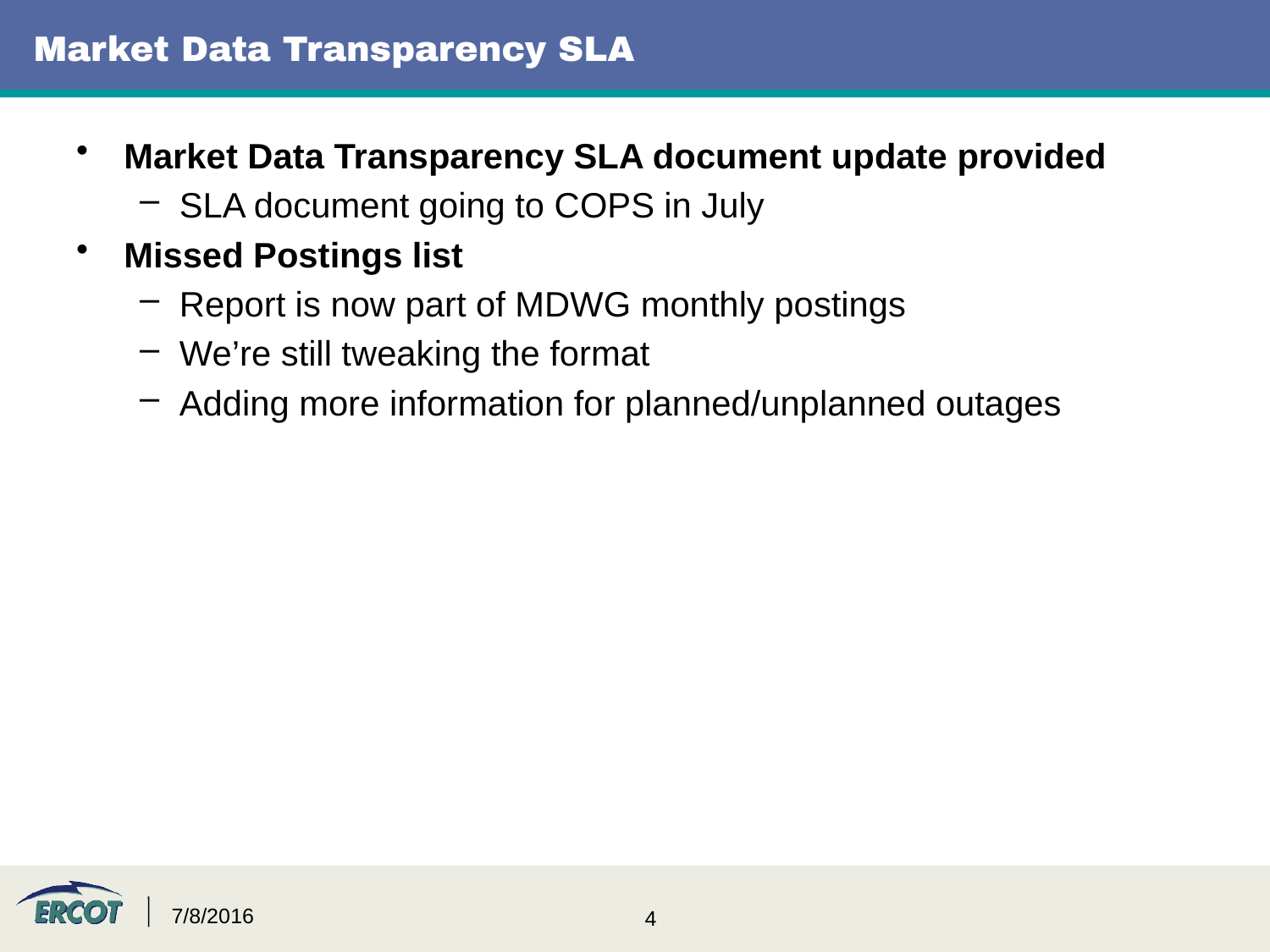

# Market Data Transparency SLA
Market Data Transparency SLA document update provided
SLA document going to COPS in July
Missed Postings list
Report is now part of MDWG monthly postings
We’re still tweaking the format
Adding more information for planned/unplanned outages
7/8/2016